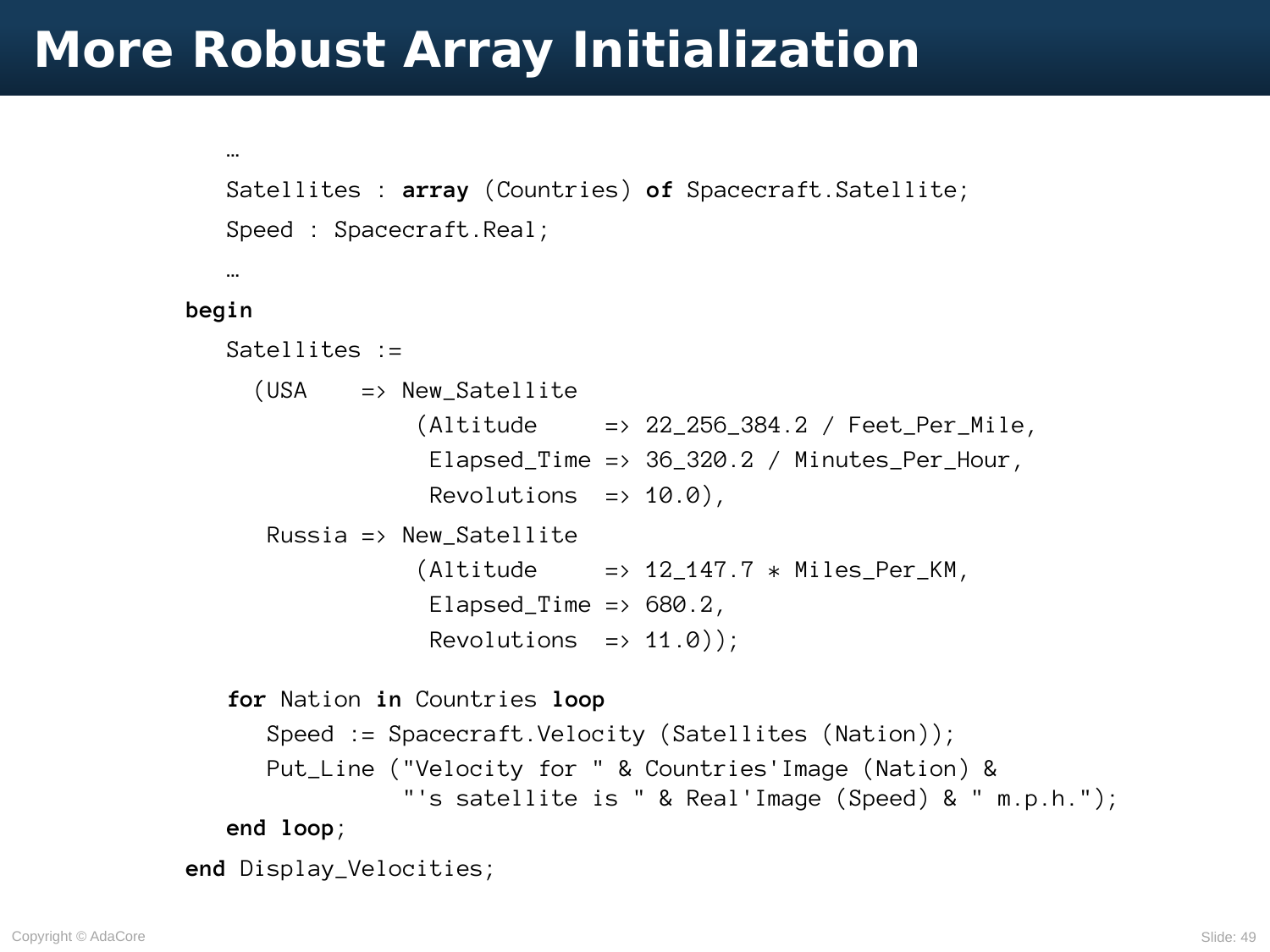

# More Robust Array Initialization
   …
   Satellites : array (Countries) of Spacecraft.Satellite;
   Speed : Spacecraft.Real;
   …
begin
   Satellites :=
     (USA    => New_Satellite
                 (Altitude     => 22_256_384.2 / Feet_Per_Mile,
                  Elapsed_Time => 36_320.2 / Minutes_Per_Hour,
                  Revolutions  => 10.0),
      Russia => New_Satellite
                 (Altitude     => 12_147.7 * Miles_Per_KM,
                  Elapsed_Time => 680.2,
                  Revolutions  => 11.0));

   for Nation in Countries loop
      Speed := Spacecraft.Velocity (Satellites (Nation));
      Put_Line ("Velocity for " & Countries'Image (Nation) &
                "'s satellite is " & Real'Image (Speed) & " m.p.h.");
   end loop;
end Display_Velocities;